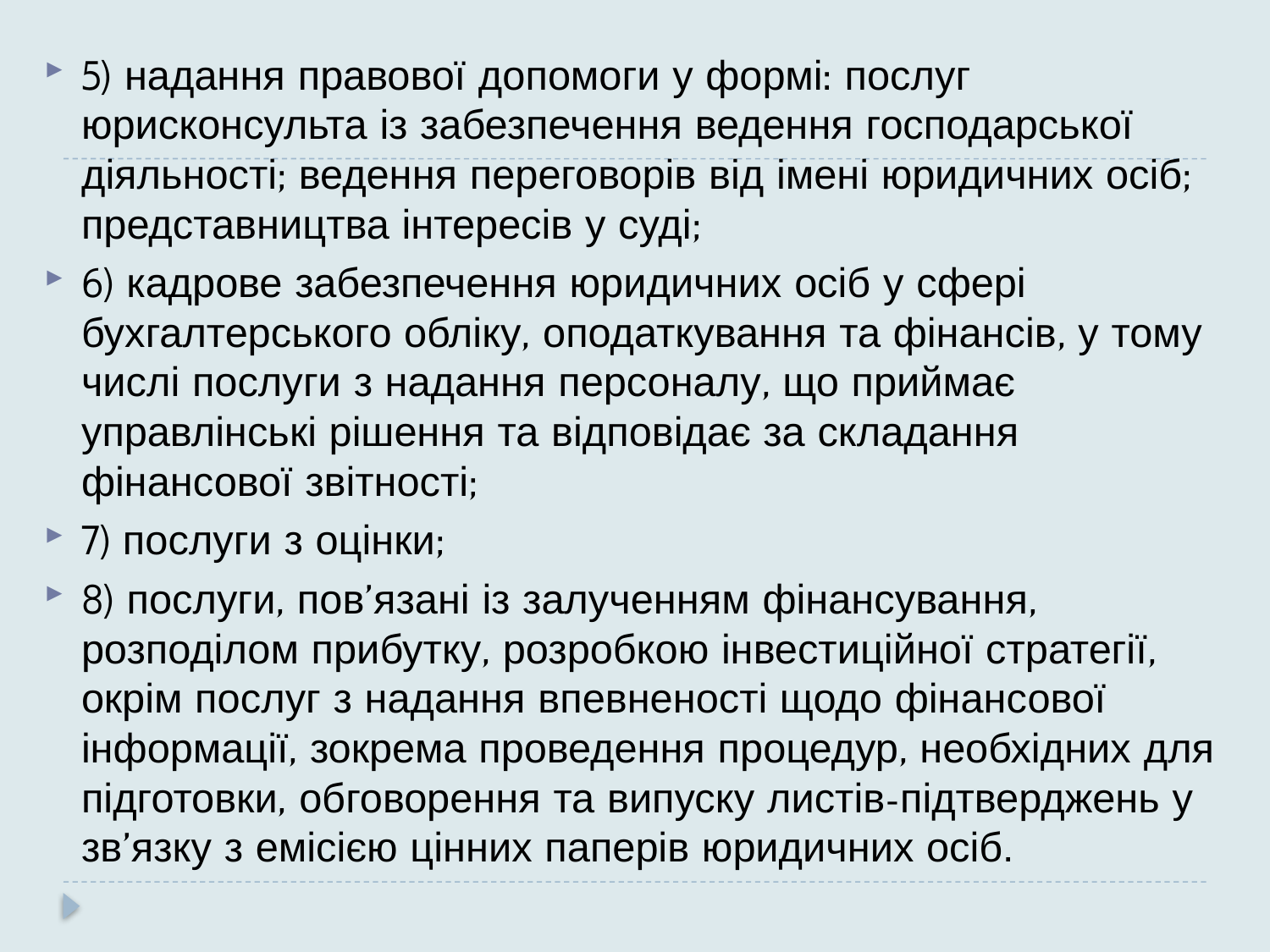

5) надання правової допомоги у формі: послуг юрисконсульта із забезпечення ведення господарської діяльності; ведення переговорів від імені юридичних осіб; представництва інтересів у суді;
6) кадрове забезпечення юридичних осіб у сфері бухгалтерського обліку, оподаткування та фінансів, у тому числі послуги з надання персоналу, що приймає управлінські рішення та відповідає за складання фінансової звітності;
7) послуги з оцінки;
8) послуги, пов’язані із залученням фінансування, розподілом прибутку, розробкою інвестиційної стратегії, окрім послуг з надання впевненості щодо фінансової інформації, зокрема проведення процедур, необхідних для підготовки, обговорення та випуску листів-підтверджень у зв’язку з емісією цінних паперів юридичних осіб.